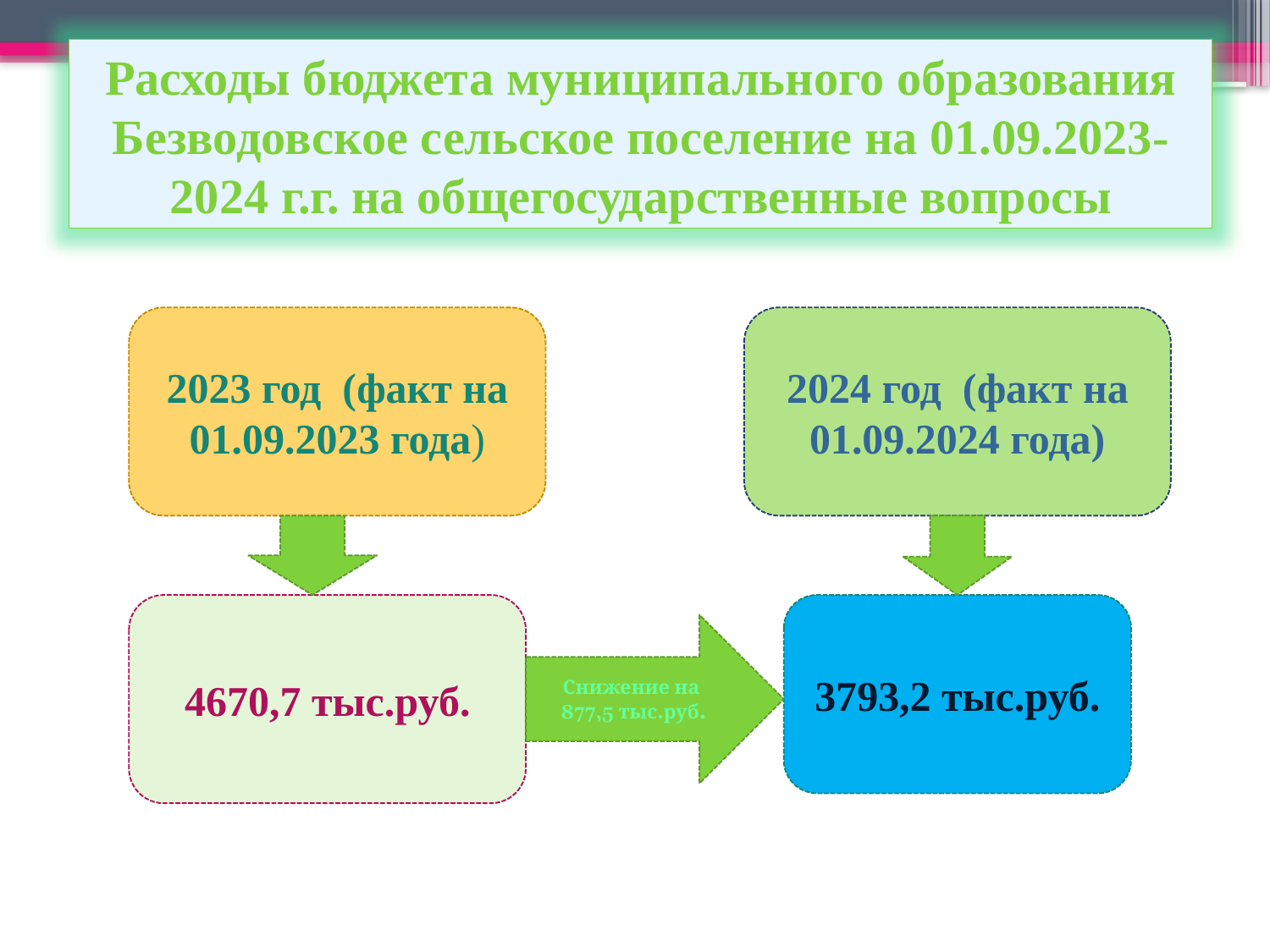

Расходы бюджета муниципального образования Безводовское сельское поселение на 01.09.2023-2024 г.г. на общегосударственные вопросы
2023 год  (факт на 01.09.2023 года)
2024 год  (факт на 01.09.2024 года)

4670,7 тыс.руб.
3793,2 тыс.руб.
Снижение на  877,5 тыс.руб.